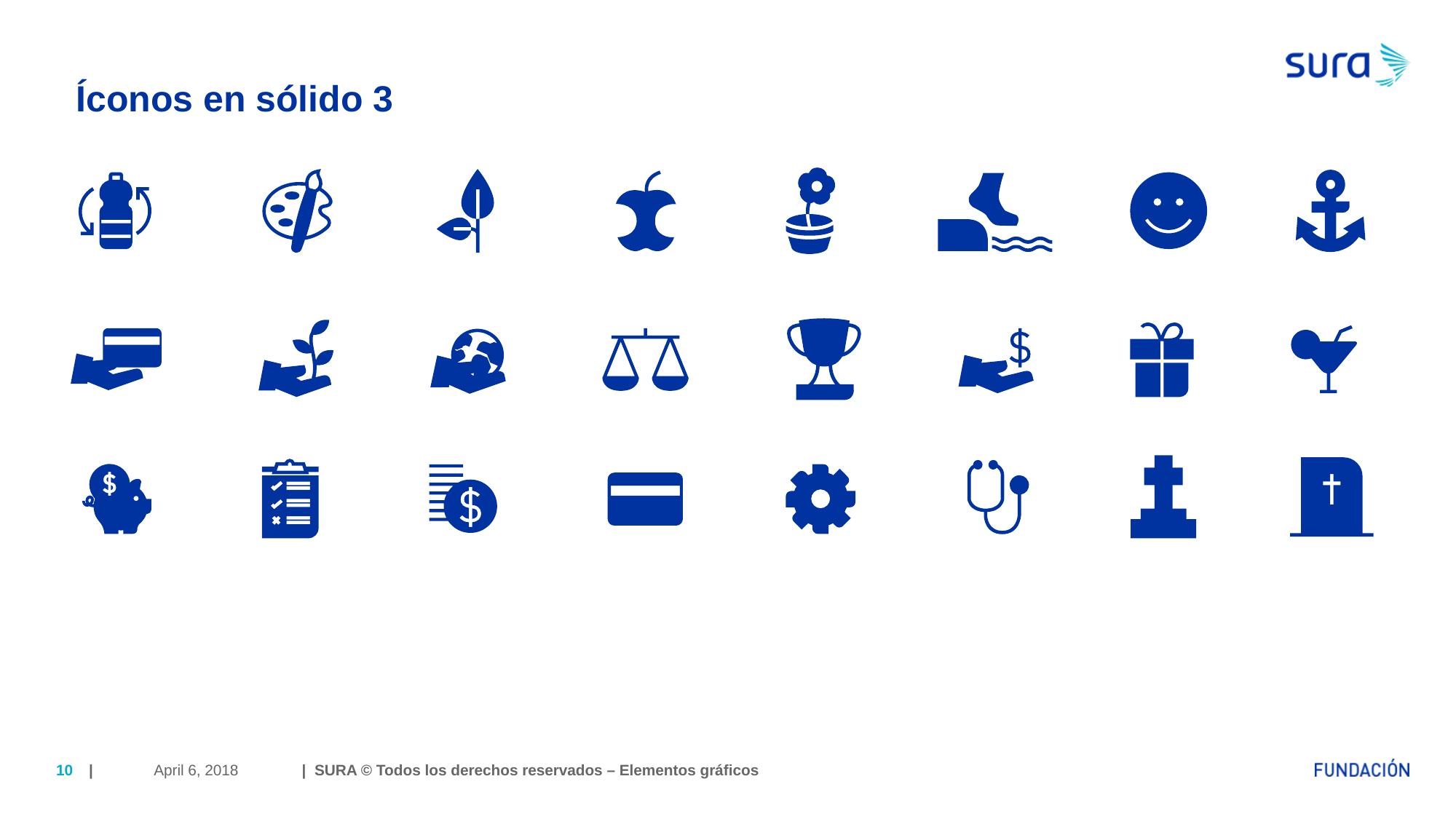

# Íconos en sólido 3

April 6, 2018
10
|                                                  |  SURA © Todos los derechos reservados – Elementos gráficos